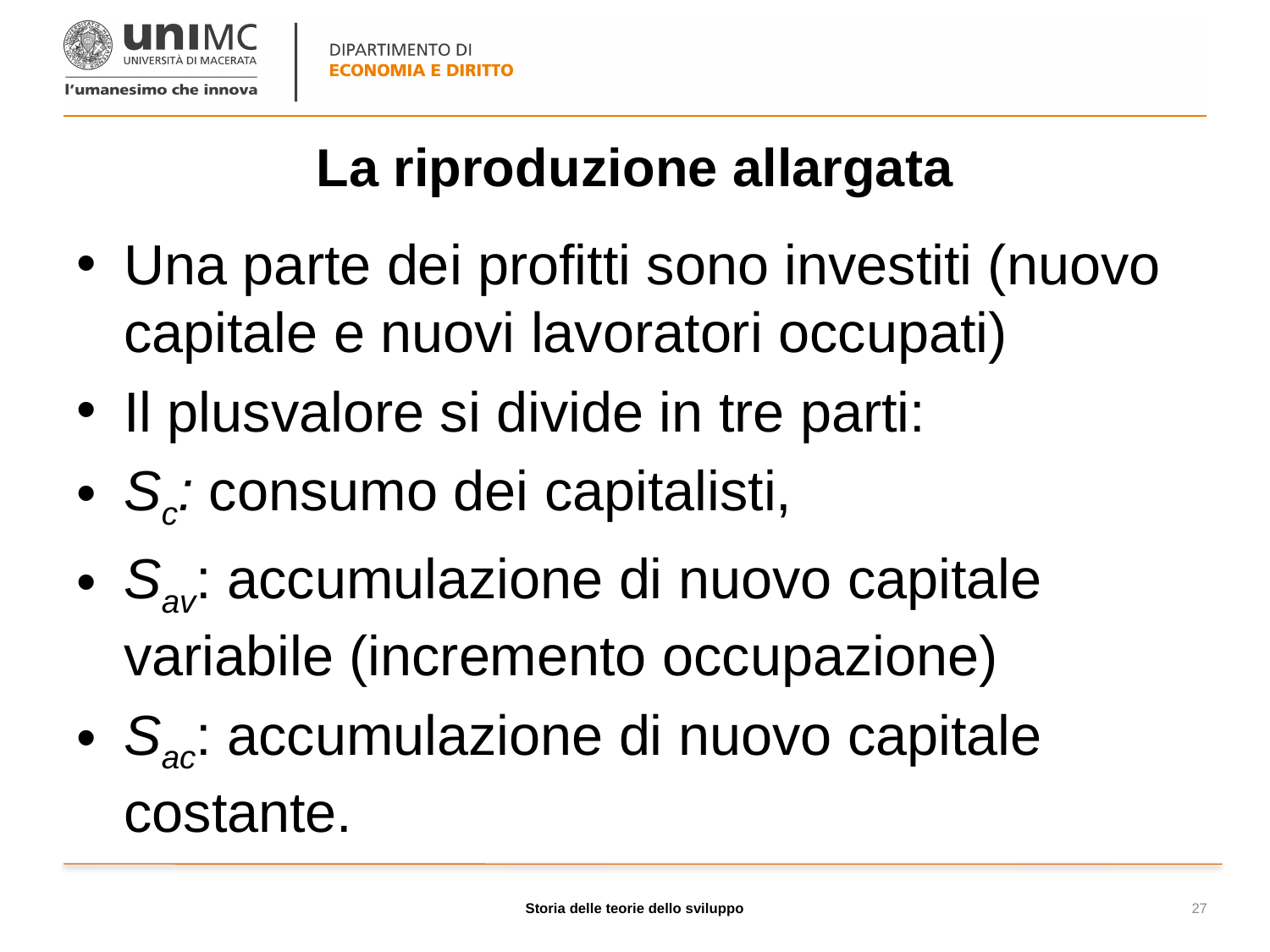

# La riproduzione allargata
Una parte dei profitti sono investiti (nuovo capitale e nuovi lavoratori occupati)
Il plusvalore si divide in tre parti:
Sc: consumo dei capitalisti,
Sav: accumulazione di nuovo capitale variabile (incremento occupazione)
Sac: accumulazione di nuovo capitale costante.

Storia delle teorie dello sviluppo
27